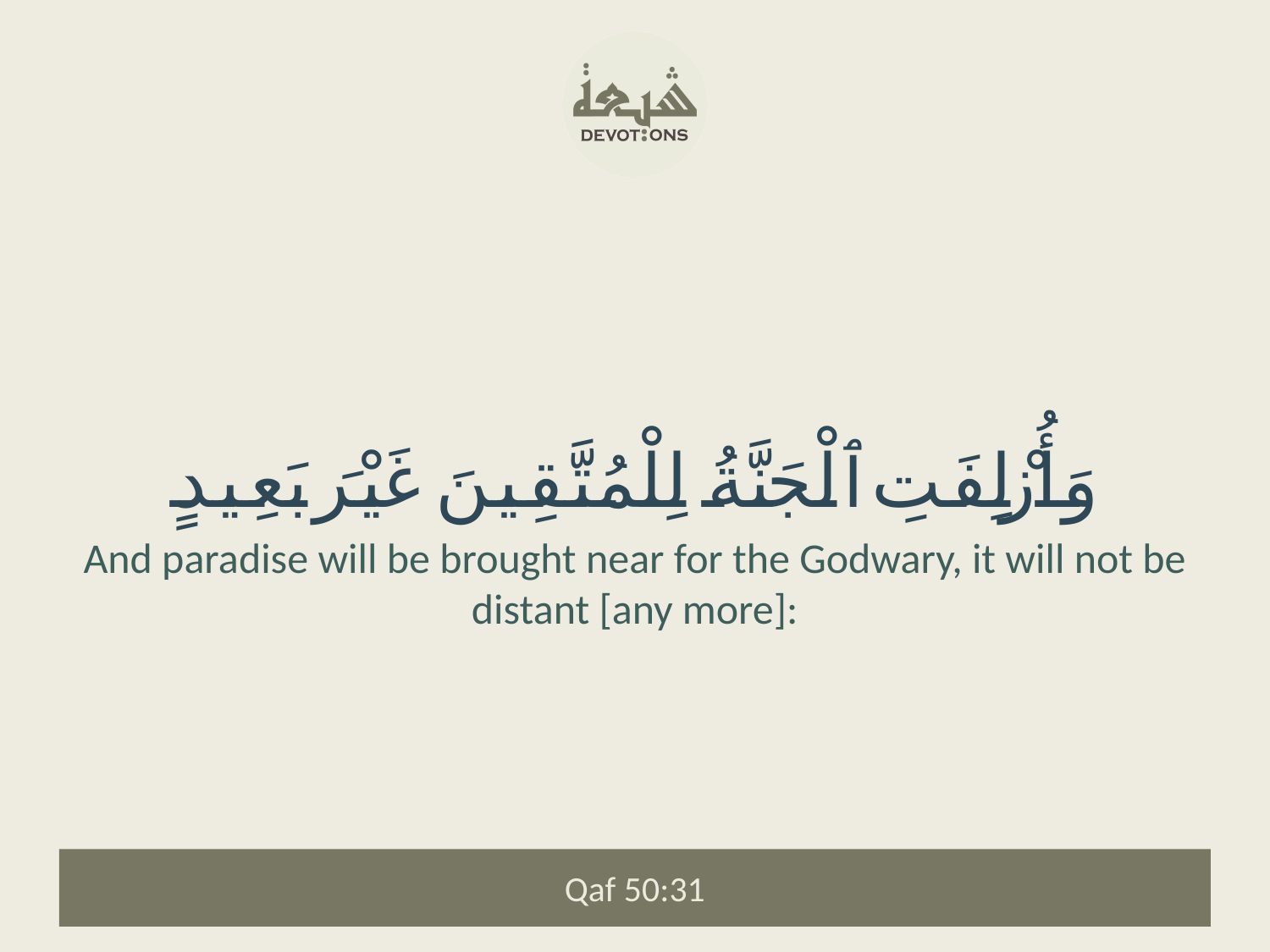

وَأُزْلِفَتِ ٱلْجَنَّةُ لِلْمُتَّقِينَ غَيْرَ بَعِيدٍ
And paradise will be brought near for the Godwary, it will not be distant [any more]:
Qaf 50:31